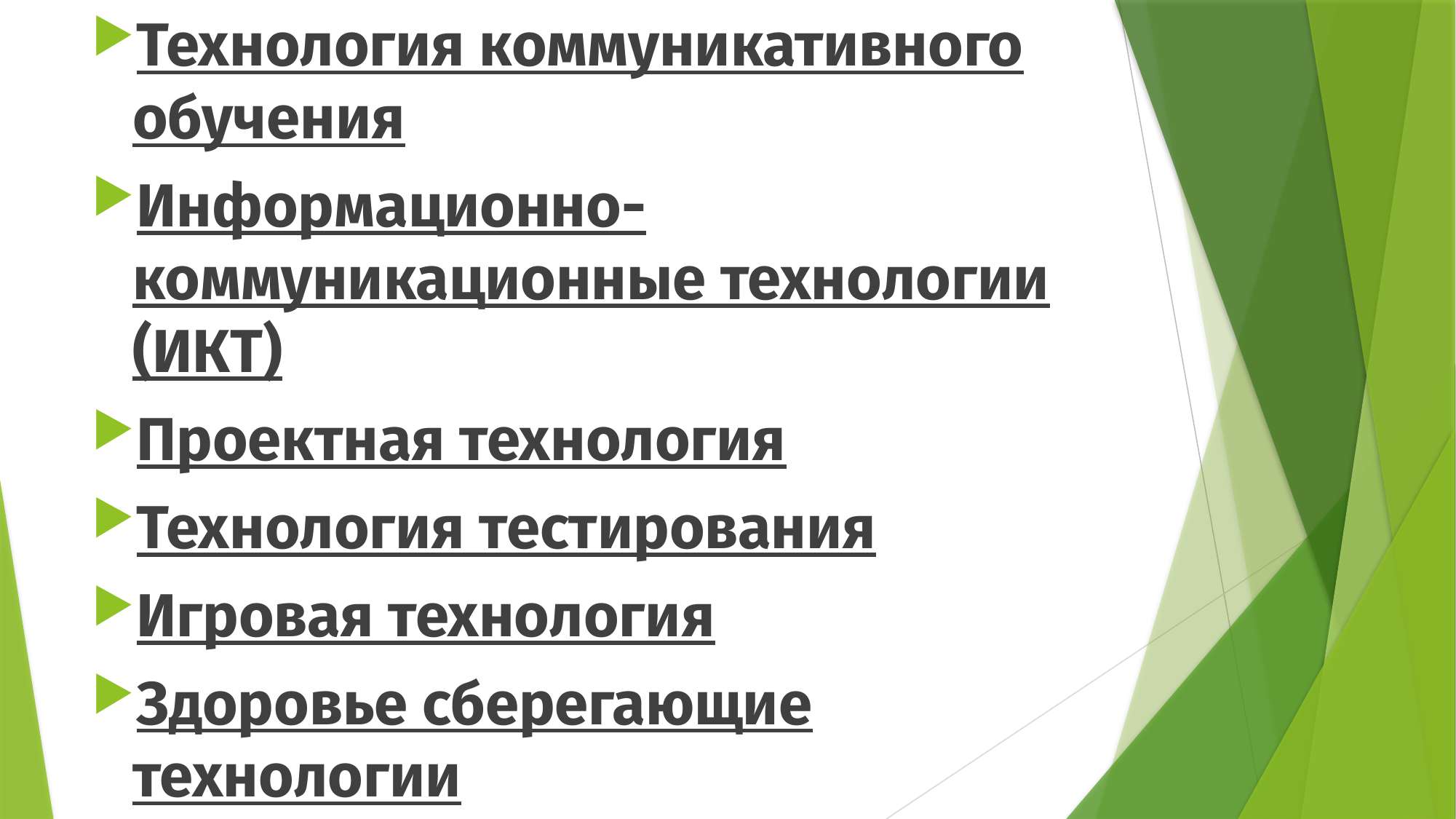

Технология коммуникативного обучения
Информационно-коммуникационные технологии (ИКТ)
Проектная технология
Технология тестирования
Игровая технология
Здоровье сберегающие технологии

#